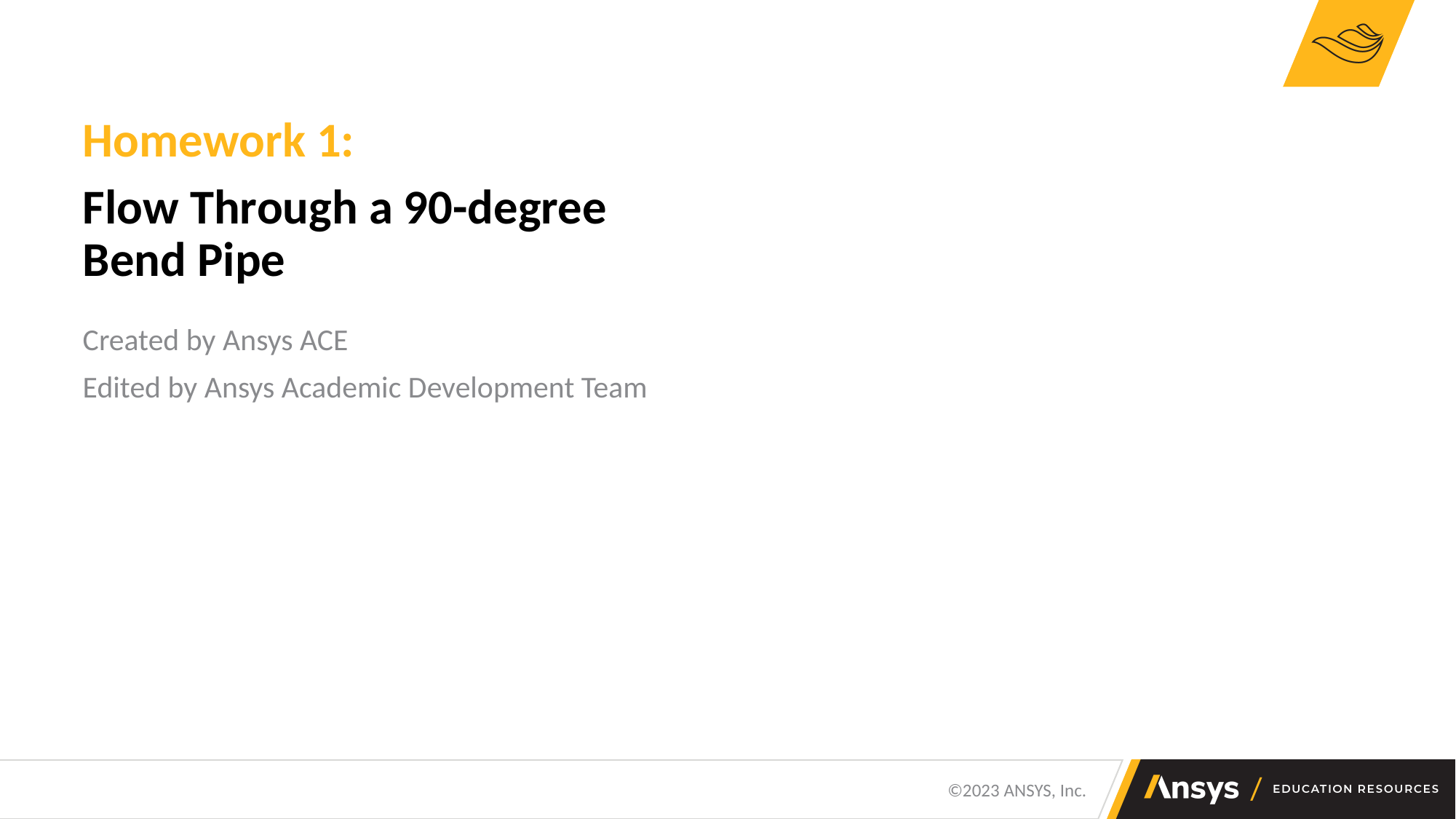

Homework 1:
Flow Through a 90-degree Bend Pipe
Created by Ansys ACE
Edited by Ansys Academic Development Team